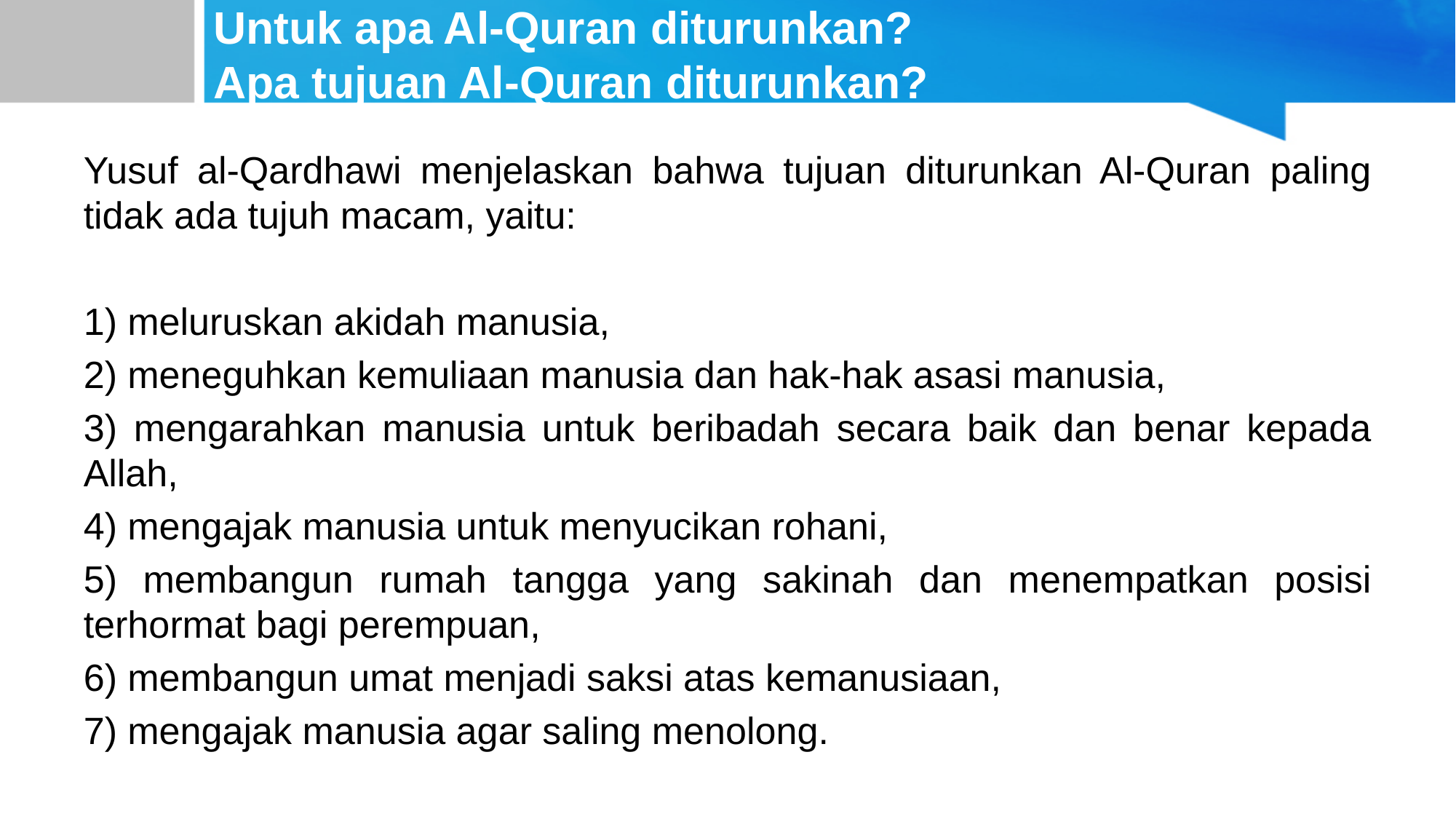

# Untuk apa Al-Quran diturunkan? Apa tujuan Al-Quran diturunkan?
Yusuf al-Qardhawi menjelaskan bahwa tujuan diturunkan Al-Quran paling tidak ada tujuh macam, yaitu:

1) meluruskan akidah manusia,
2) meneguhkan kemuliaan manusia dan hak-hak asasi manusia,
3) mengarahkan manusia untuk beribadah secara baik dan benar kepada Allah,
4) mengajak manusia untuk menyucikan rohani,
5) membangun rumah tangga yang sakinah dan menempatkan posisi terhormat bagi perempuan,
6) membangun umat menjadi saksi atas kemanusiaan,
7) mengajak manusia agar saling menolong.